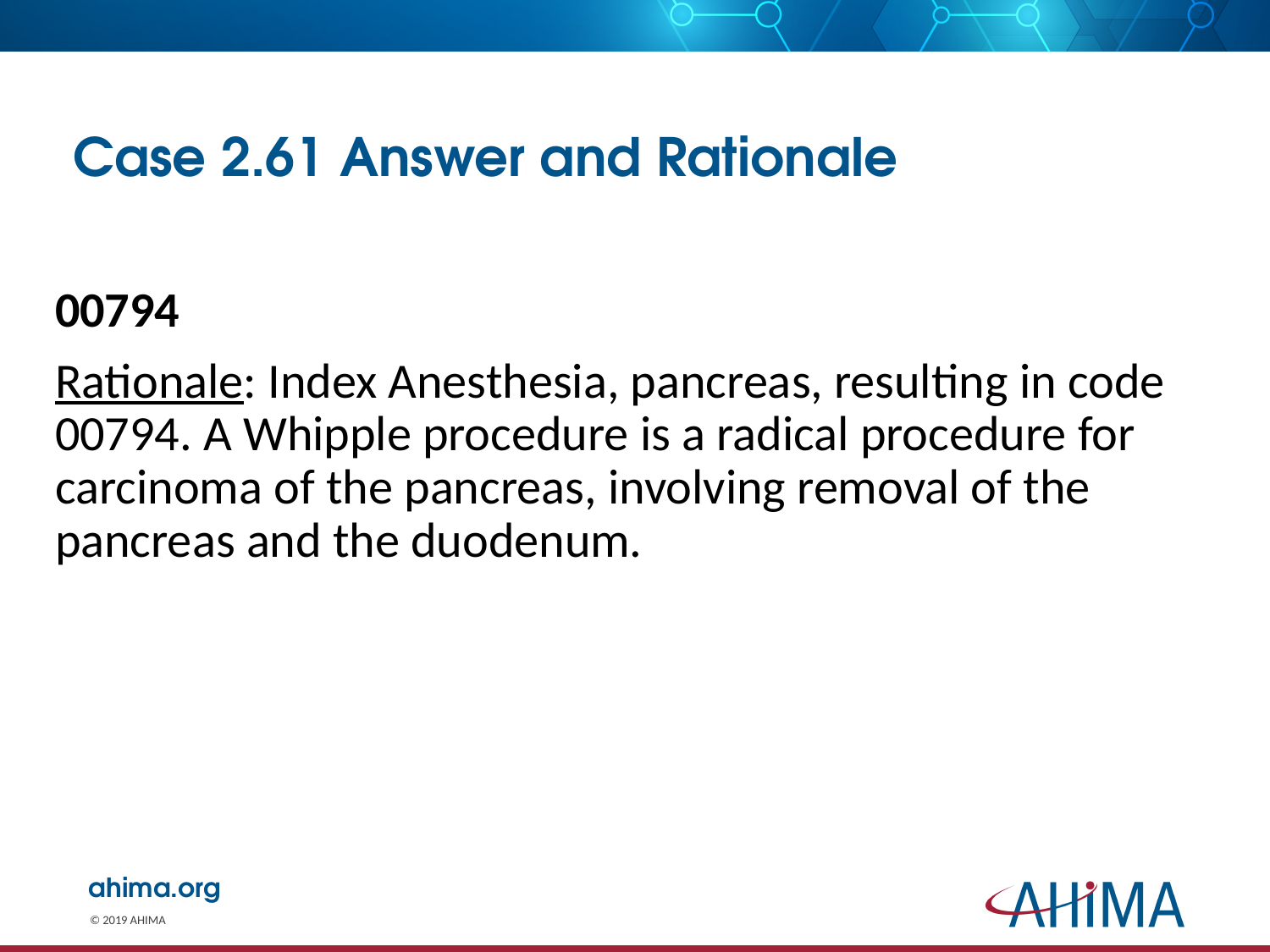

# Case 2.61 Answer and Rationale

00794
Rationale: Index Anesthesia, pancreas, resulting in code 00794. A Whipple procedure is a radical procedure for carcinoma of the pancreas, involving removal of the pancreas and the duodenum.